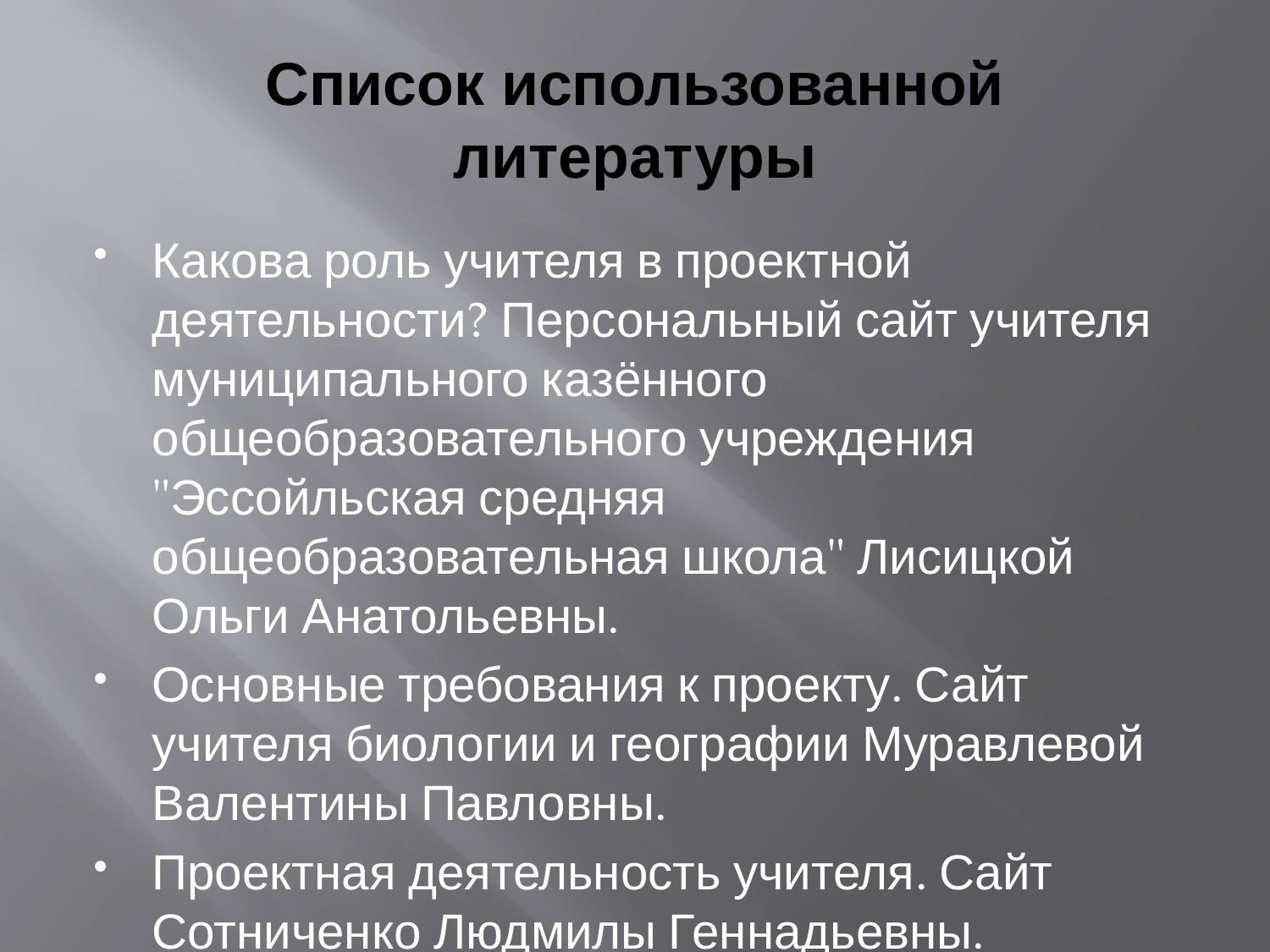

# Список использованной литературы
Какова роль учителя в проектной деятельности? Персональный сайт учителя  муниципального казённого общеобразовательного учреждения "Эссойльская средняя общеобразовательная школа" Лисицкой Ольги Анатольевны.
Основные требования к проекту. Сайт учителя биологии и географии Муравлевой Валентины Павловны.
Проектная деятельность учителя. Сайт Сотниченко Людмилы Геннадьевны.